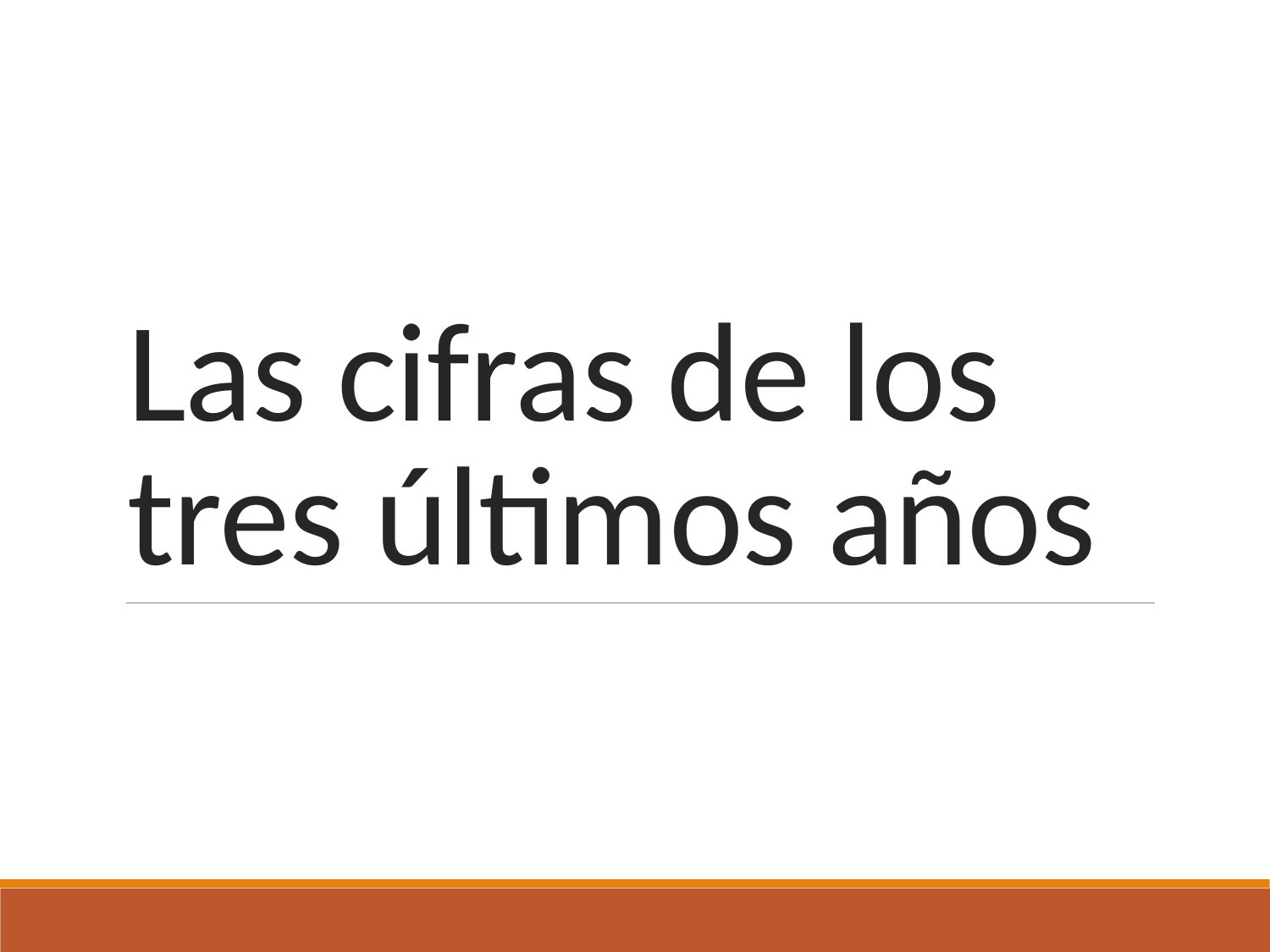

# Las cifras de los tres últimos años